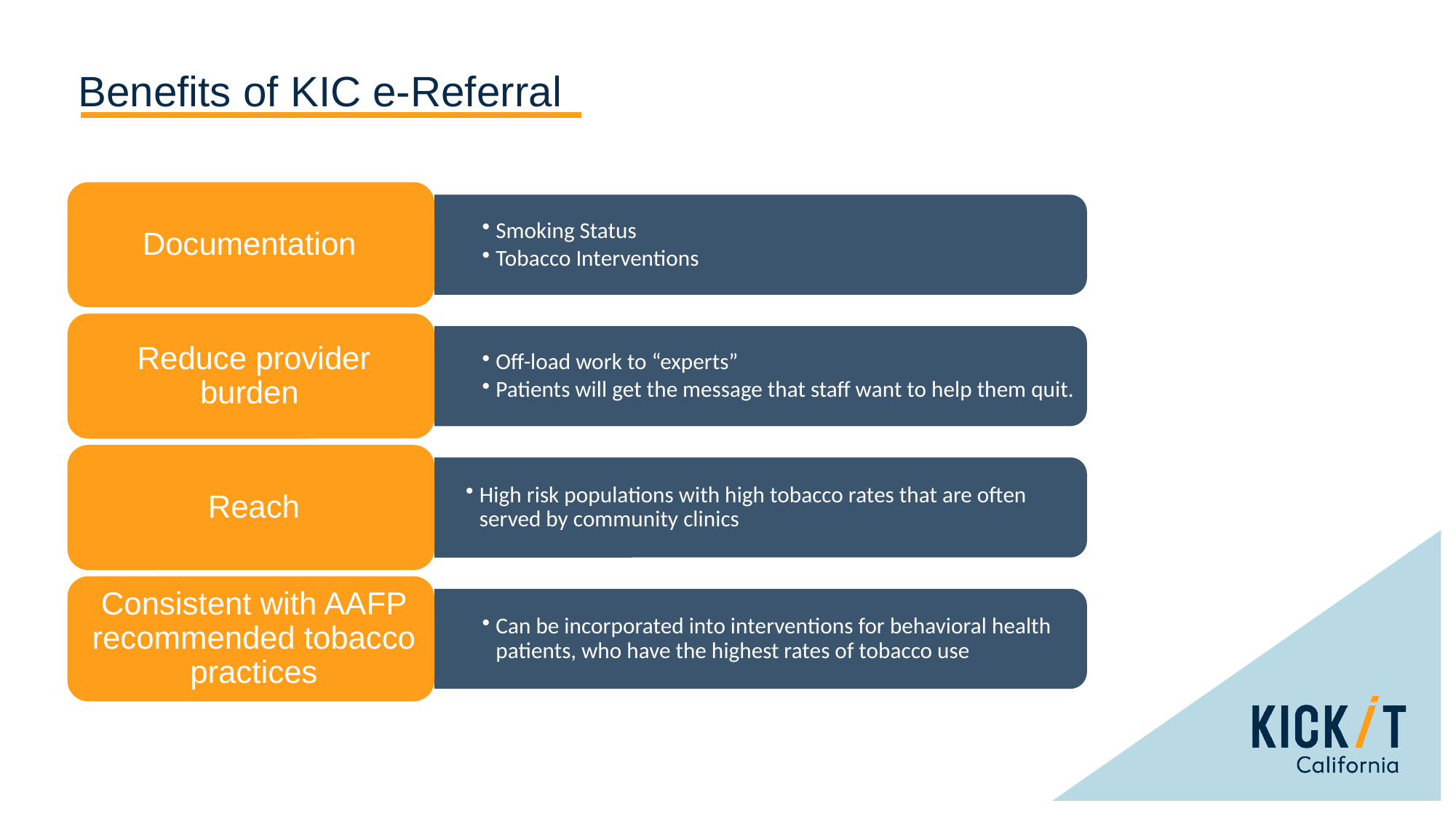

Benefits of KIC e-Referral

Smoking Status
Tobacco Interventions
Documentation
Off-load work to “experts”
Patients will get the message that staff want to help them quit.
Reduce provider burden
High risk populations with high tobacco rates that are often served by community clinics
Reach
Can be incorporated into interventions for behavioral health patients, who have the highest rates of tobacco use
Consistent with AAFP recommended tobacco practices